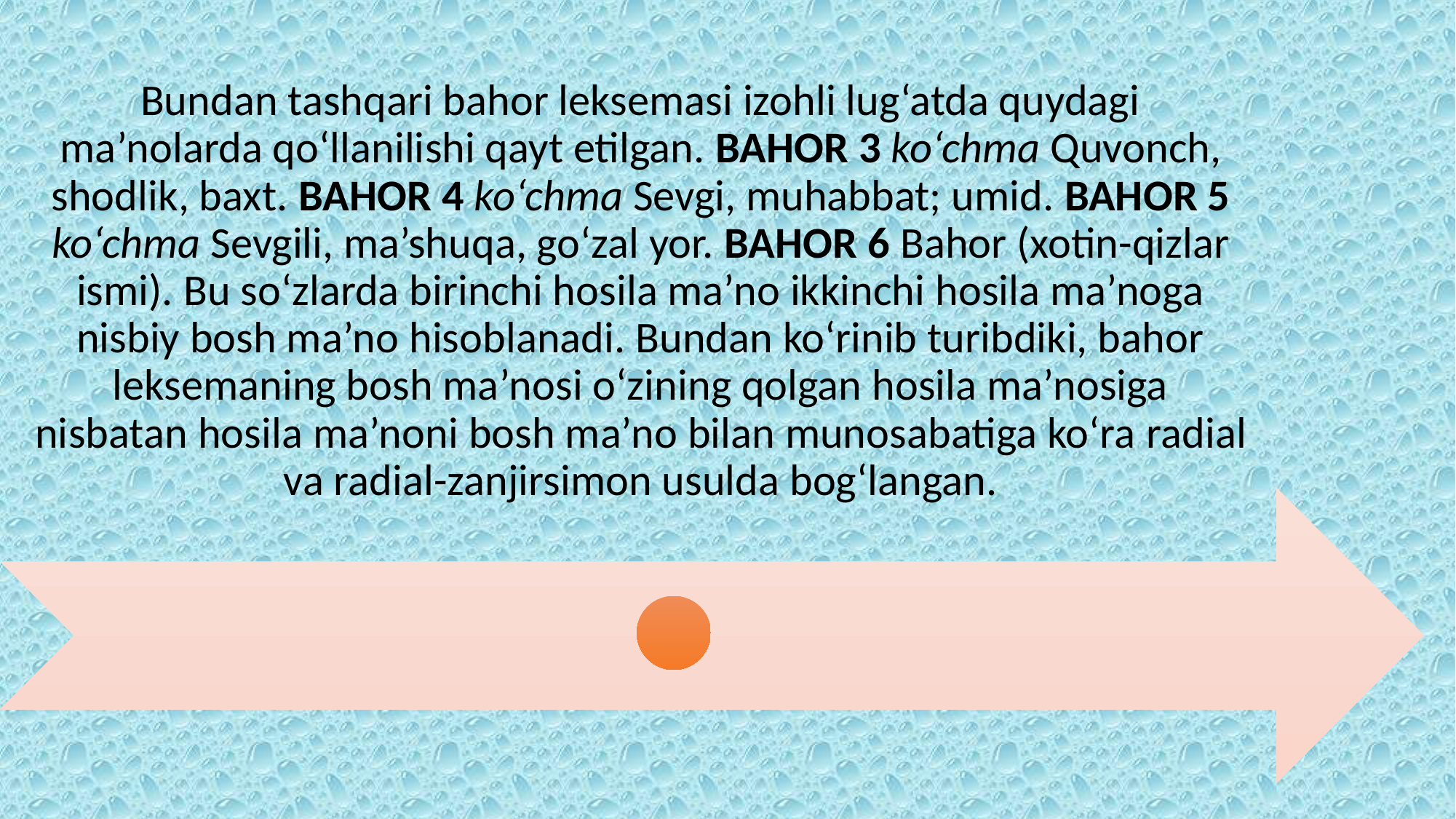

Bundan tashqari bahor leksemasi izohli lug‘atda quydagi ma’nolarda qo‘llanilishi qayt etilgan. BAHOR 3 ko‘chma Quvonch, shodlik, baxt. BAHOR 4 ko‘chma Sevgi, muhabbat; umid. BAHOR 5 ko‘chma Sevgili, ma’shuqa, go‘zal yor. BAHOR 6 Bahor (xotin-qizlar ismi). Bu so‘zlarda birinchi hosila ma’no ikkinchi hosila ma’noga nisbiy bosh ma’no hisoblanadi. Bundan ko‘rinib turibdiki, bahor leksemaning bosh ma’nosi o‘zining qolgan hosila ma’nosiga nisbatan hosila ma’noni bosh ma’no bilan munosabatiga ko‘ra radial va radial-zanjirsimon usulda bog‘langan.
#